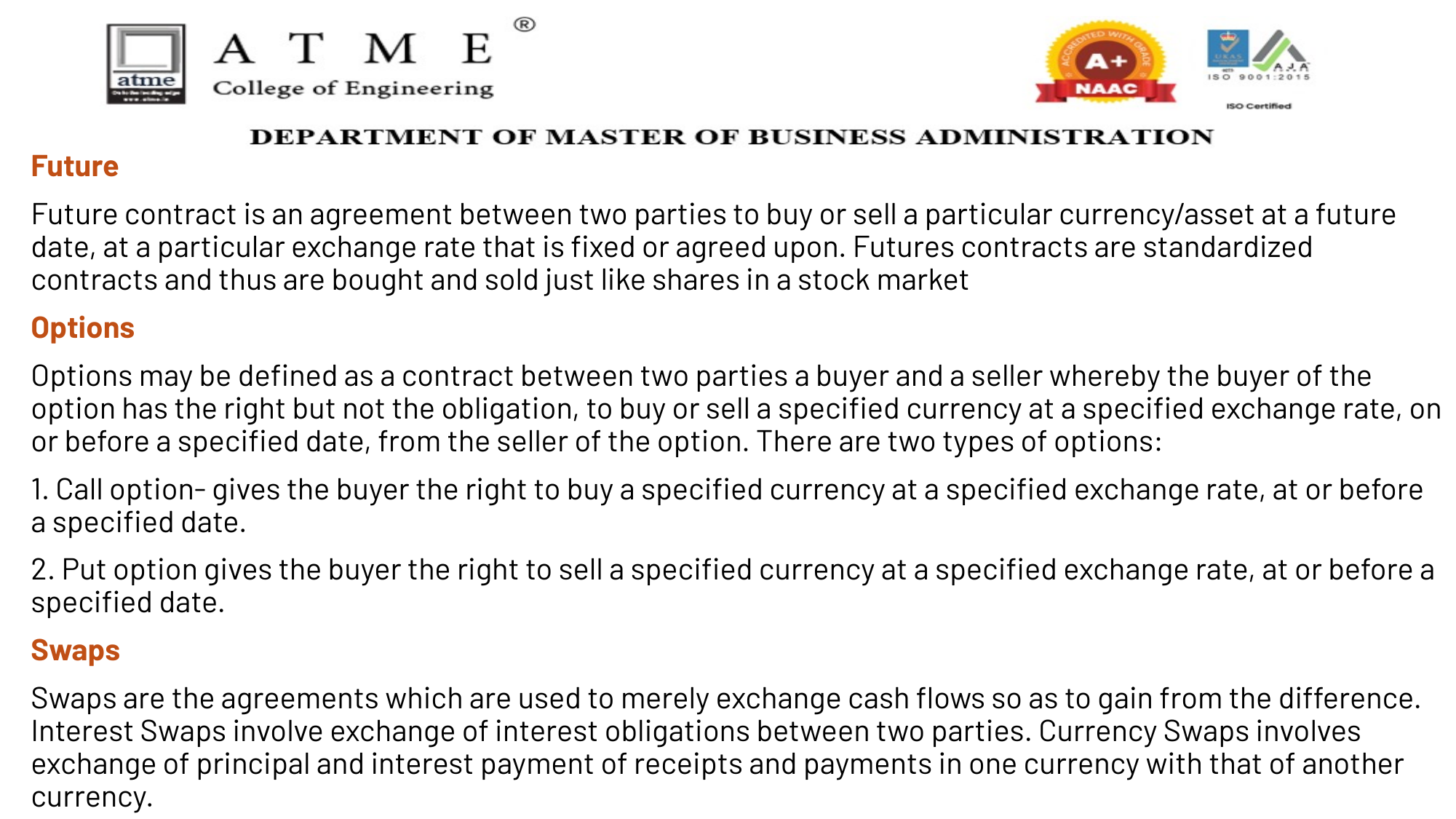

Future
Future contract is an agreement between two parties to buy or sell a particular currency/asset at a future date, at a particular exchange rate that is fixed or agreed upon. Futures contracts are standardized contracts and thus are bought and sold just like shares in a stock market
Options
Options may be defined as a contract between two parties a buyer and a seller whereby the buyer of the option has the right but not the obligation, to buy or sell a specified currency at a specified exchange rate, on or before a specified date, from the seller of the option. There are two types of options:
1. Call option- gives the buyer the right to buy a specified currency at a specified exchange rate, at or before a specified date.
2. Put option gives the buyer the right to sell a specified currency at a specified exchange rate, at or before a specified date.
Swaps
Swaps are the agreements which are used to merely exchange cash flows so as to gain from the difference. Interest Swaps involve exchange of interest obligations between two parties. Currency Swaps involves exchange of principal and interest payment of receipts and payments in one currency with that of another currency.